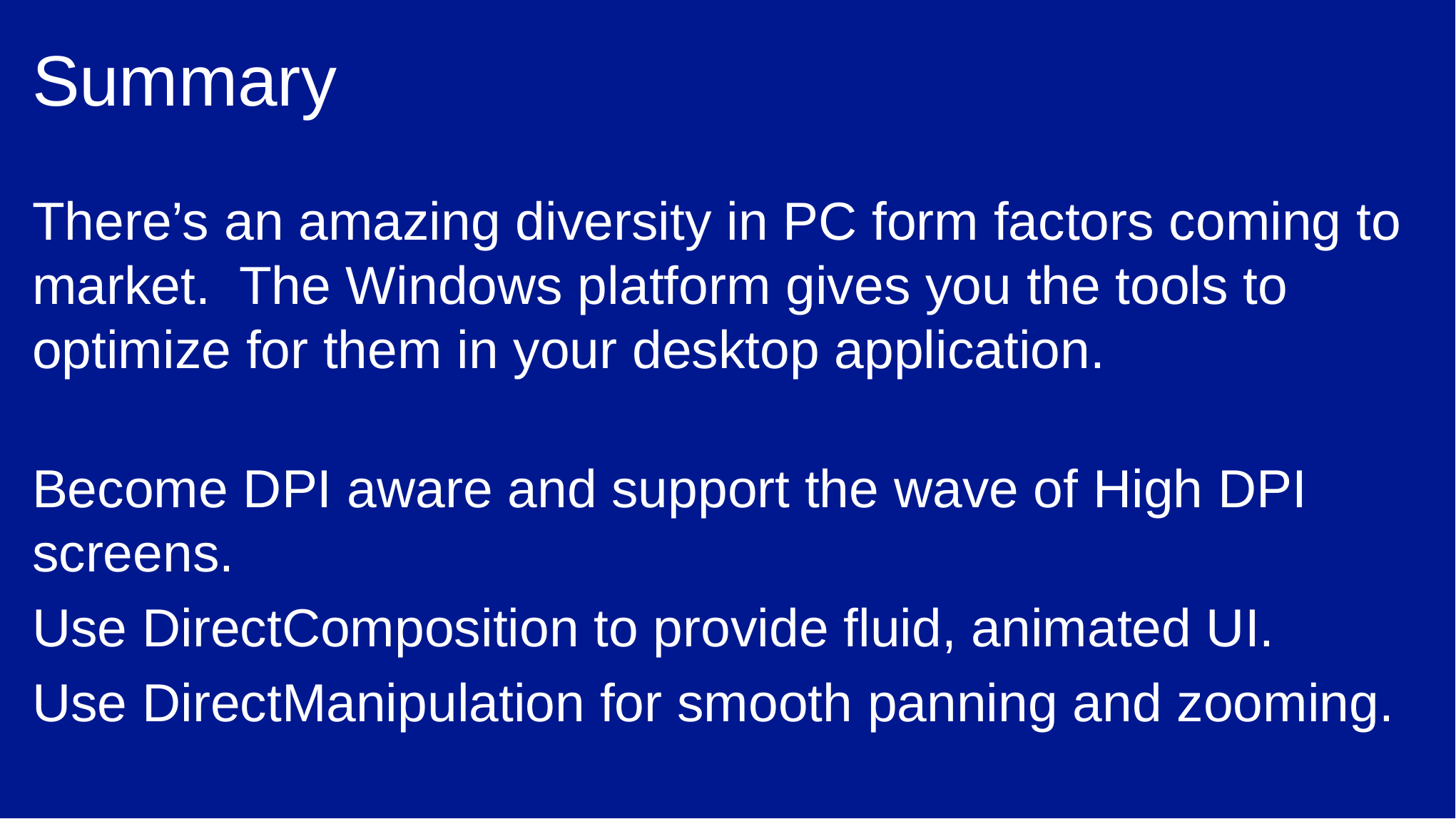

# Summary
There’s an amazing diversity in PC form factors coming to market.  The Windows platform gives you the tools to optimize for them in your desktop application.
Become DPI aware and support the wave of High DPI screens.
Use DirectComposition to provide fluid, animated UI.
Use DirectManipulation for smooth panning and zooming.